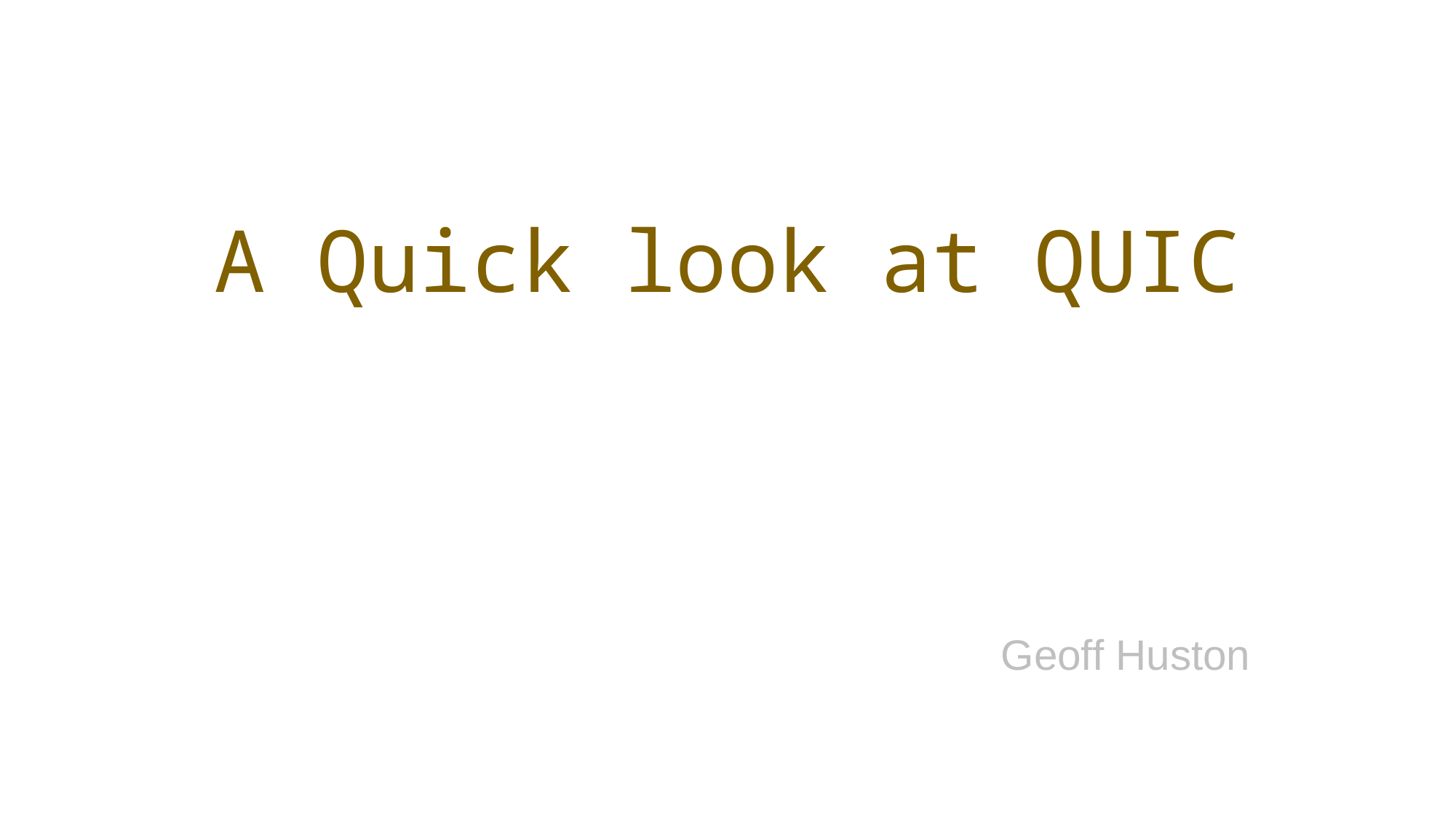

# A Quick look at QUIC
Geoff Huston